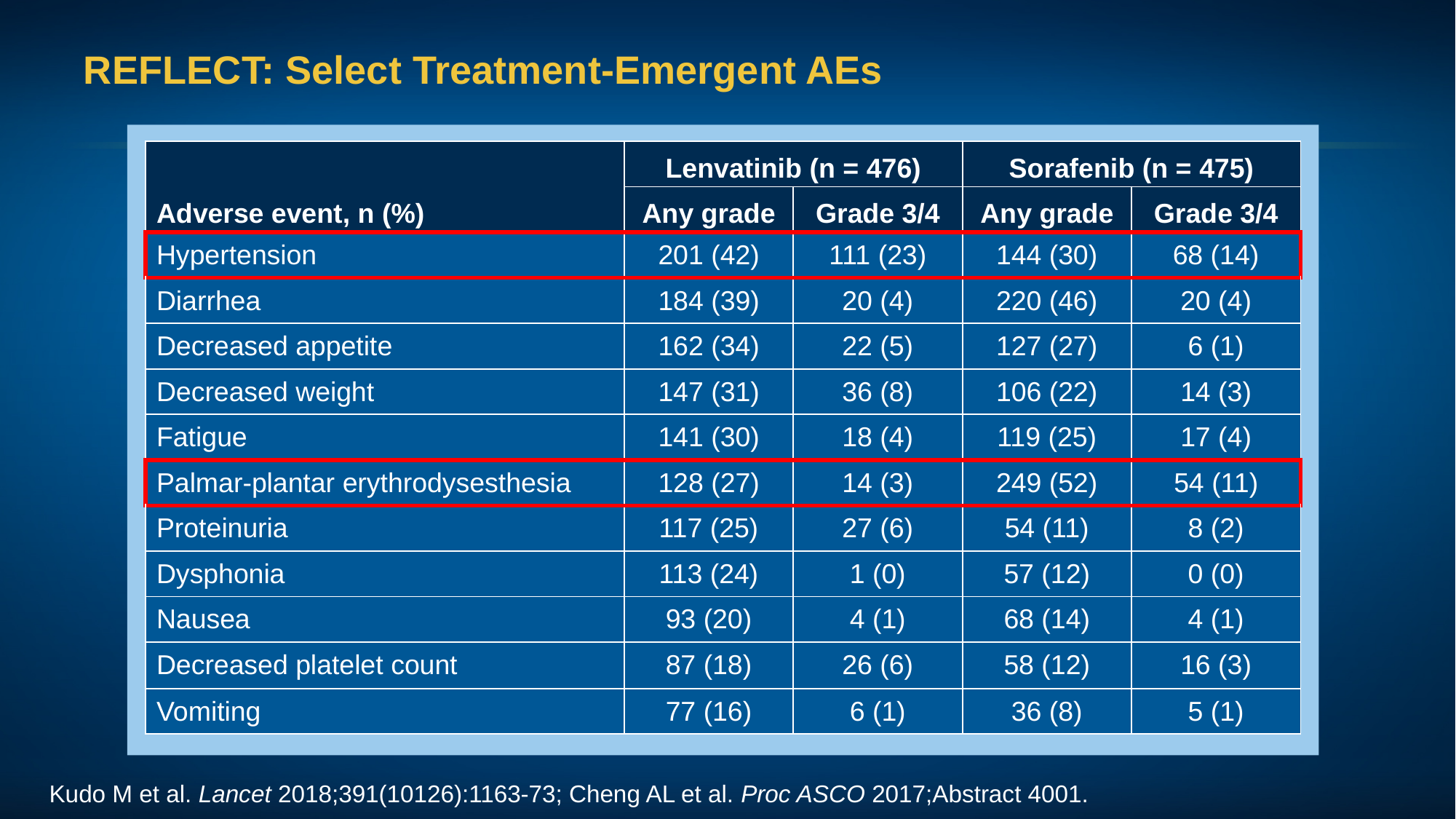

# REFLECT: Select Treatment-Emergent AEs

| Adverse event, n (%) | Lenvatinib (n = 476) |  | Sorafenib (n = 475) |  |
| --- | --- | --- | --- | --- |
|  | Any grade | Grade 3/4 | Any grade | Grade 3/4 |
| Hypertension | 201 (42) | 111 (23) | 144 (30) | 68 (14) |
| Diarrhea | 184 (39) | 20 (4) | 220 (46) | 20 (4) |
| Decreased appetite | 162 (34) | 22 (5) | 127 (27) | 6 (1) |
| Decreased weight | 147 (31) | 36 (8) | 106 (22) | 14 (3) |
| Fatigue | 141 (30) | 18 (4) | 119 (25) | 17 (4) |
| Palmar-plantar erythrodysesthesia | 128 (27) | 14 (3) | 249 (52) | 54 (11) |
| Proteinuria | 117 (25) | 27 (6) | 54 (11) | 8 (2) |
| Dysphonia | 113 (24) | 1 (0) | 57 (12) | 0 (0) |
| Nausea | 93 (20) | 4 (1) | 68 (14) | 4 (1) |
| Decreased platelet count | 87 (18) | 26 (6) | 58 (12) | 16 (3) |
| Vomiting | 77 (16) | 6 (1) | 36 (8) | 5 (1) |
Kudo M et al. Lancet 2018;391(10126):1163-73; Cheng AL et al. Proc ASCO 2017;Abstract 4001.